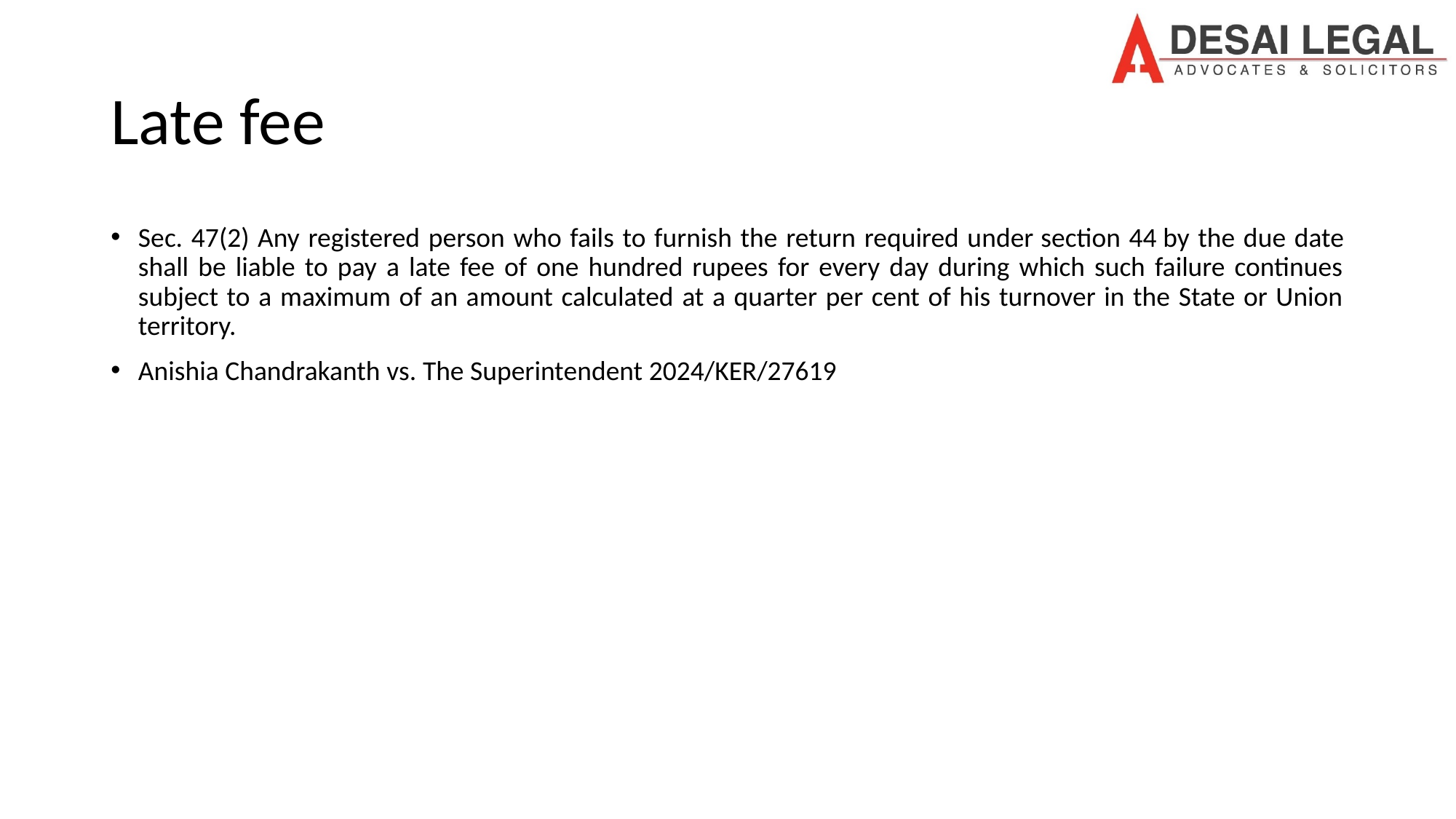

# Late fee
Sec. 47(2) Any registered person who fails to furnish the return required under section 44 by the due date shall be liable to pay a late fee of one hundred rupees for every day during which such failure continues subject to a maximum of an amount calculated at a quarter per cent of his turnover in the State or Union territory.
Anishia Chandrakanth vs. The Superintendent 2024/KER/27619